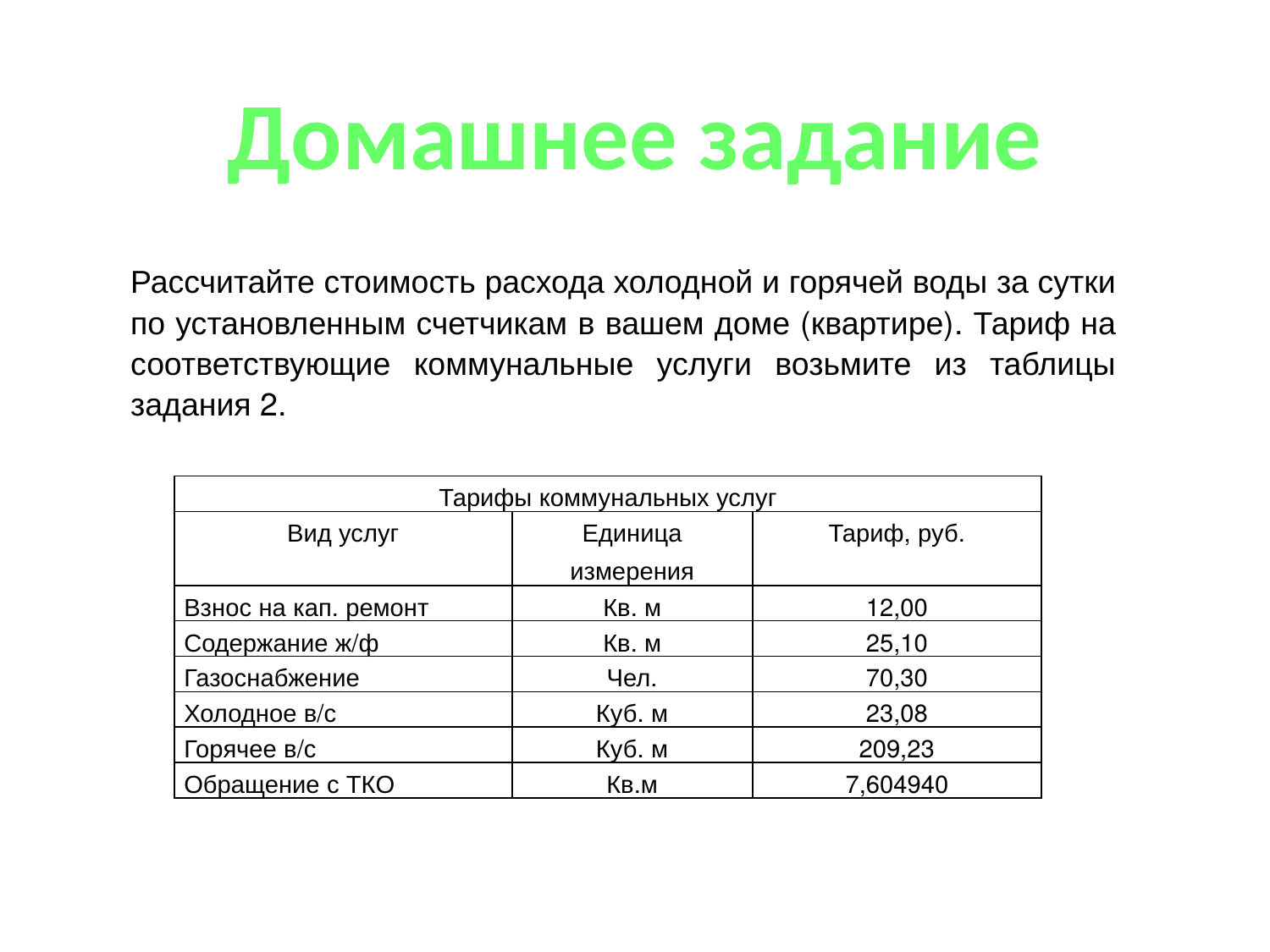

Домашнее задание
Рассчитайте стоимость расхода холодной и горячей воды за сутки по установленным счетчикам в вашем доме (квартире). Тариф на соответствующие коммунальные услуги возьмите из таблицы задания 2.
| Тарифы коммунальных услуг |  |  |
| --- | --- | --- |
| Вид услуг | Единица измерения | Тариф, руб. |
| Взнос на кап. ремонт | Кв. м | 12,00 |
| Содержание ж/ф | Кв. м | 25,10 |
| Газоснабжение | Чел. | 70,30 |
| Холодное в/с | Куб. м | 23,08 |
| Горячее в/с | Куб. м | 209,23 |
| Обращение с ТКО | Кв.м | 7,604940 |